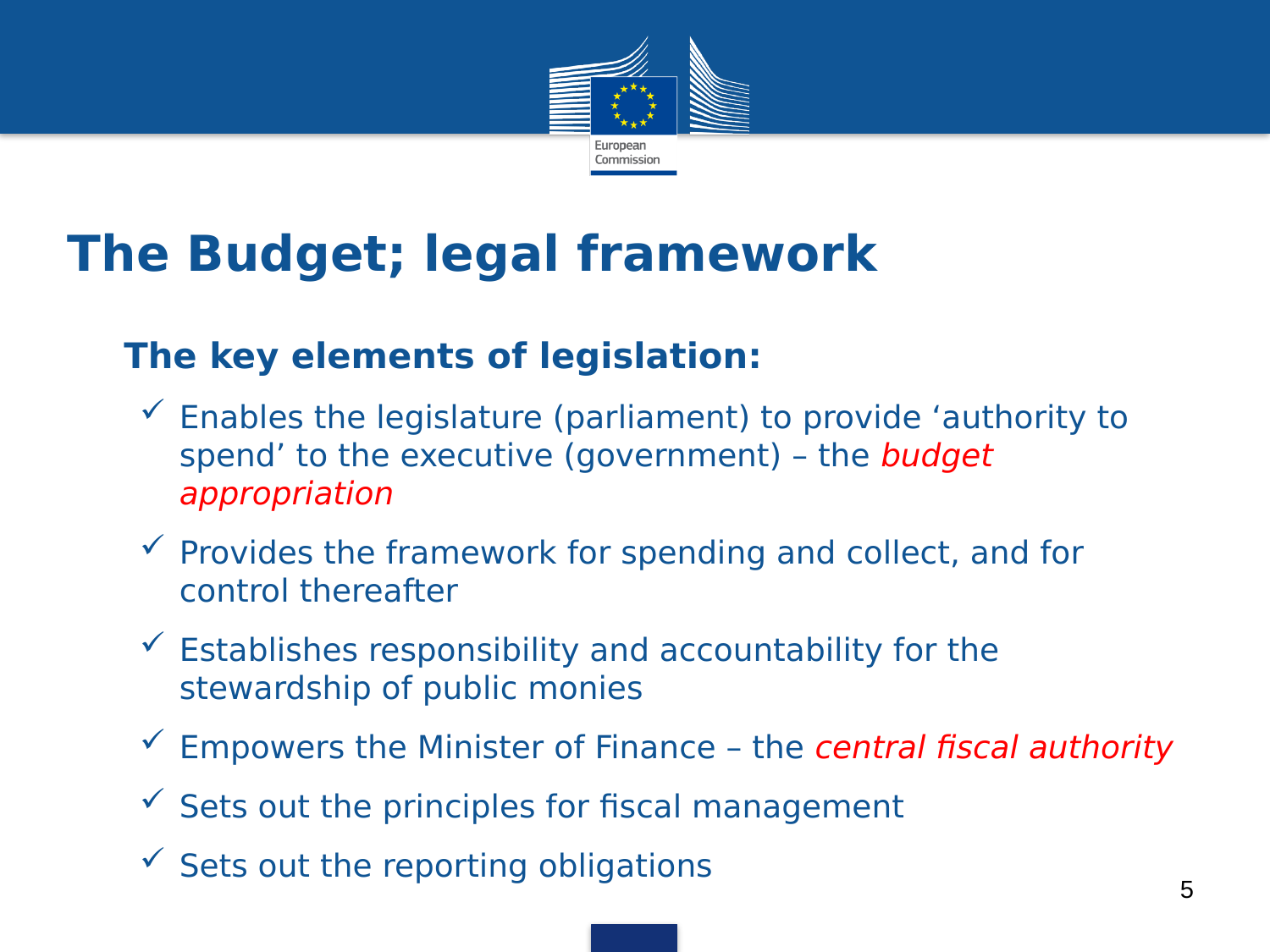

# The Budget; legal framework
The key elements of legislation:
Enables the legislature (parliament) to provide ‘authority to spend’ to the executive (government) – the budget appropriation
Provides the framework for spending and collect, and for control thereafter
Establishes responsibility and accountability for the stewardship of public monies
Empowers the Minister of Finance – the central fiscal authority
Sets out the principles for fiscal management
Sets out the reporting obligations

5